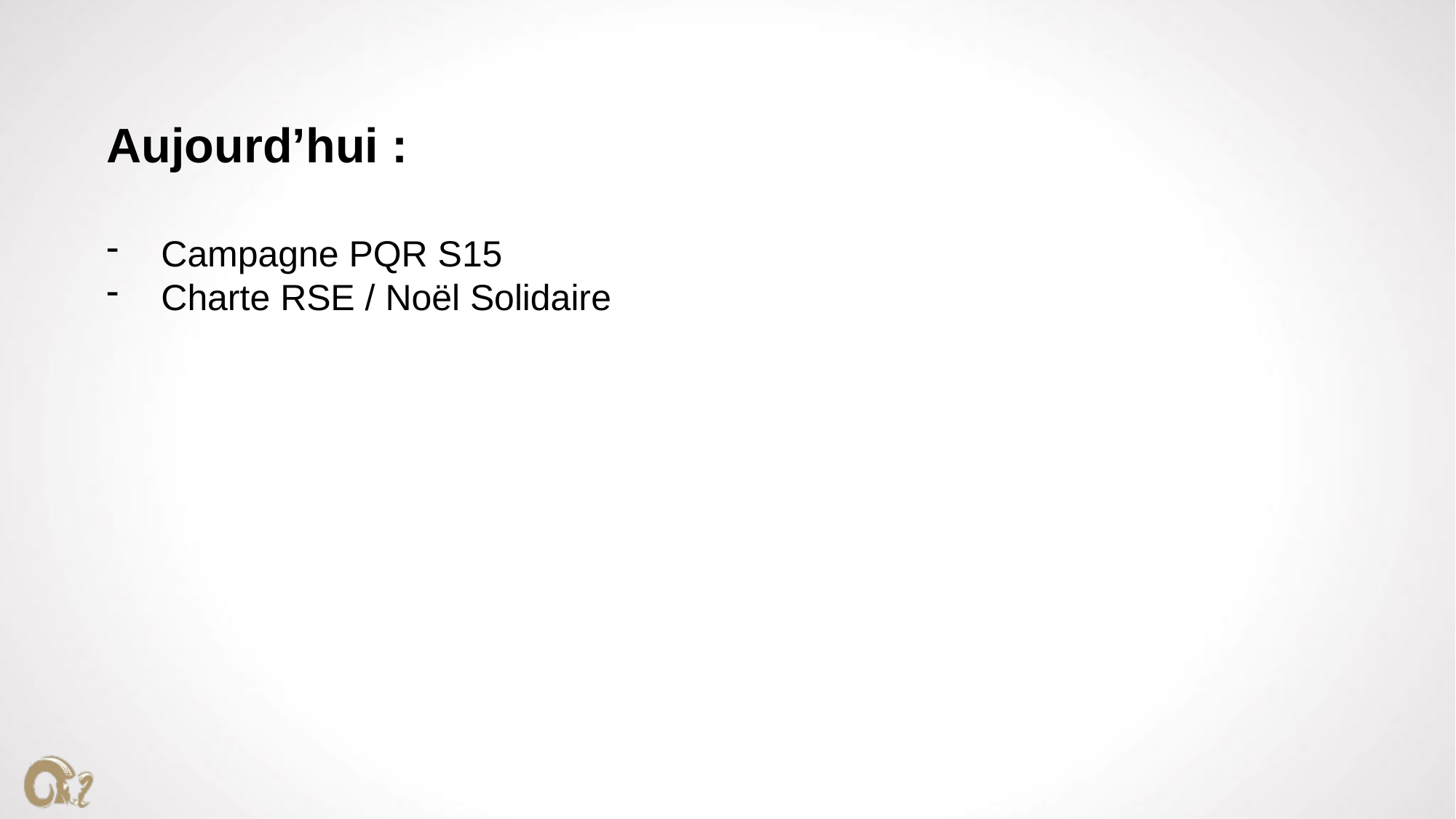

Aujourd’hui :

Campagne PQR S15
Charte RSE / Noël Solidaire